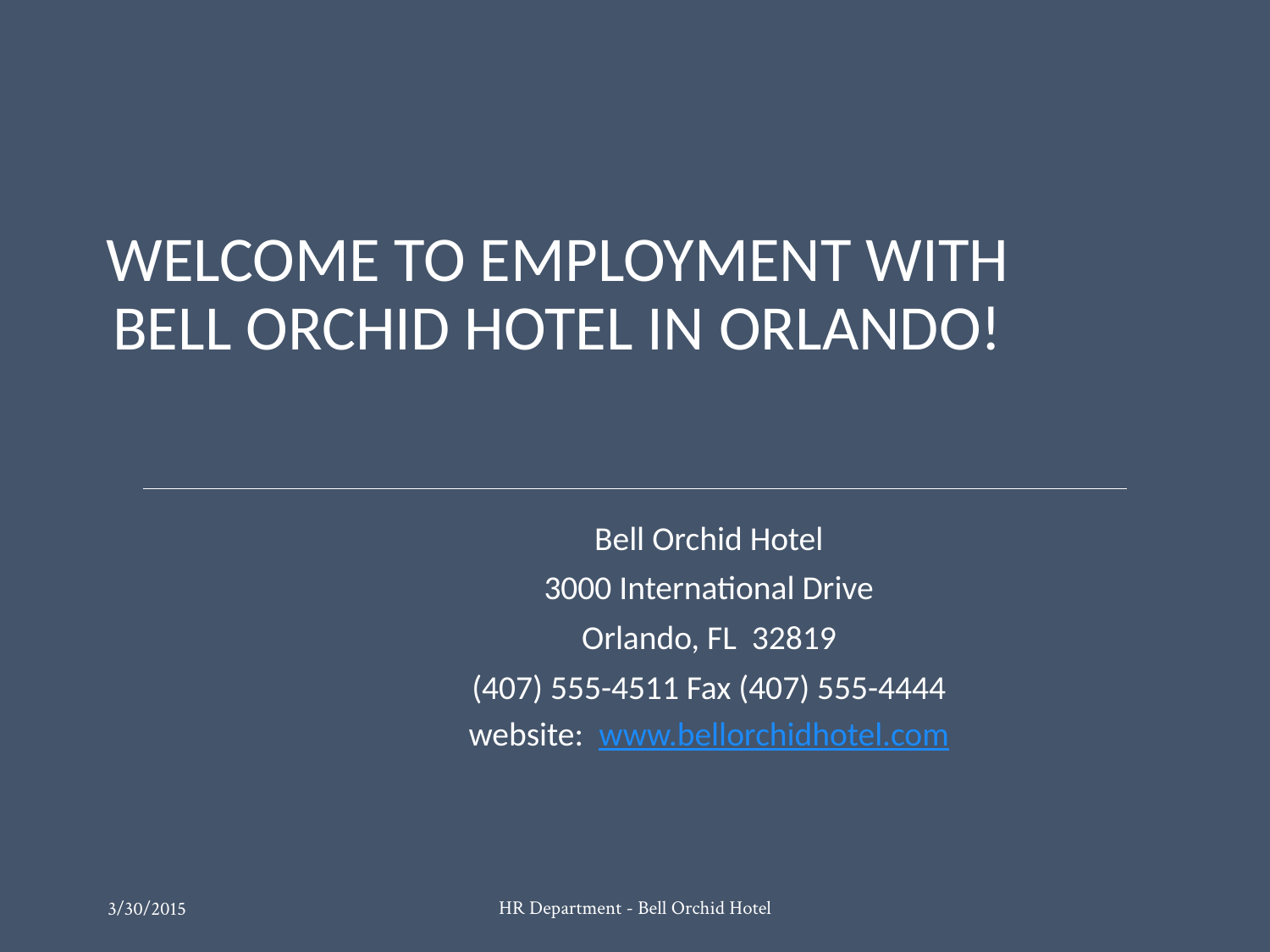

# WELCOME TO EMPLOYMENT WITH BELL ORCHID HOTEL IN ORLANDO!
Bell Orchid Hotel
3000 International Drive
Orlando, FL  32819
(407) 555-4511 Fax (407) 555-4444
website:  www.bellorchidhotel.com
3/30/2015
HR Department - Bell Orchid Hotel